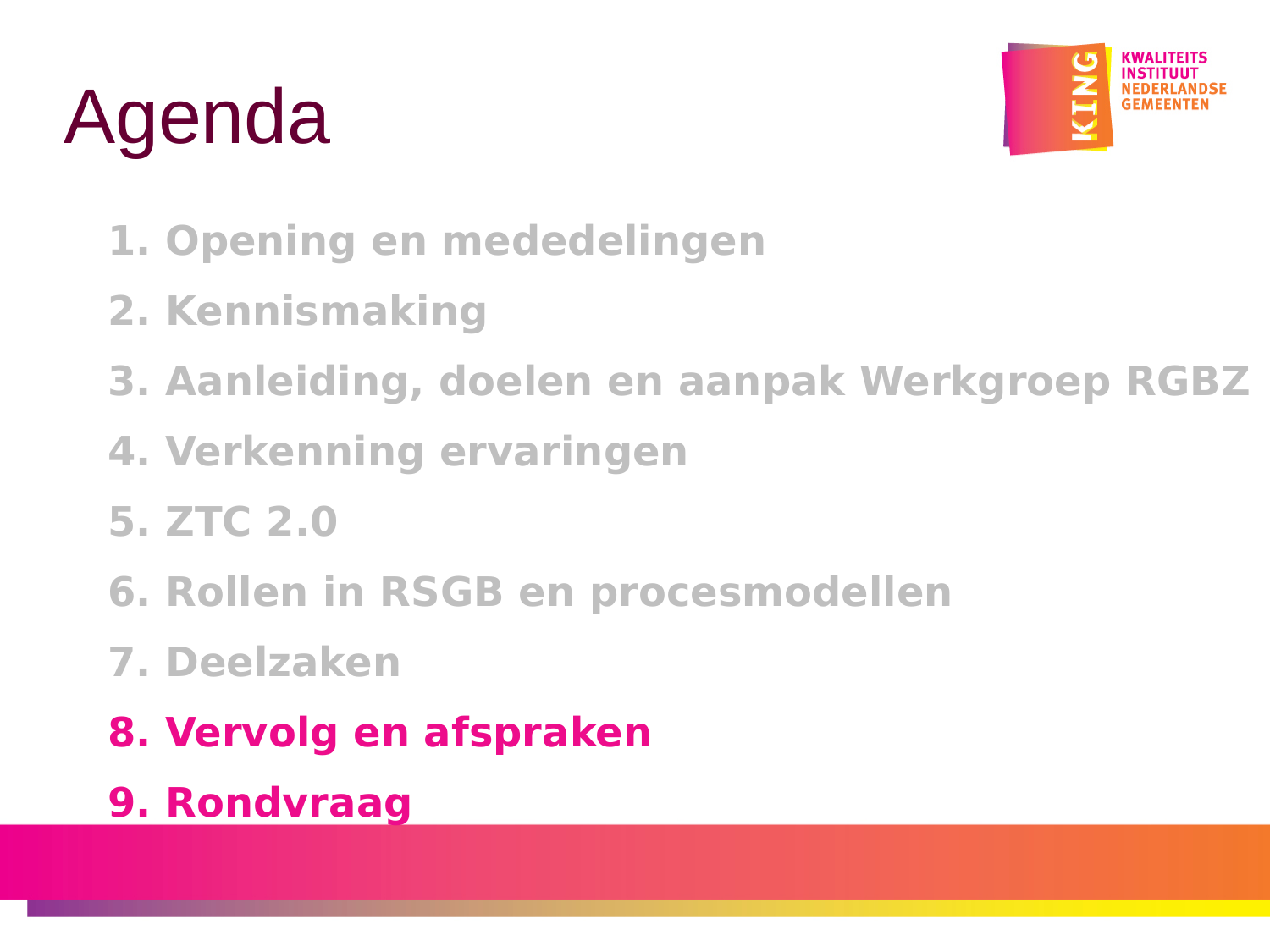

# Agenda
1. Opening en mededelingen
2. Kennismaking
3. Aanleiding, doelen en aanpak Werkgroep RGBZ
4. Verkenning ervaringen
5. ZTC 2.0
6. Rollen in RSGB en procesmodellen
7. Deelzaken
8. Vervolg en afspraken
9. Rondvraag